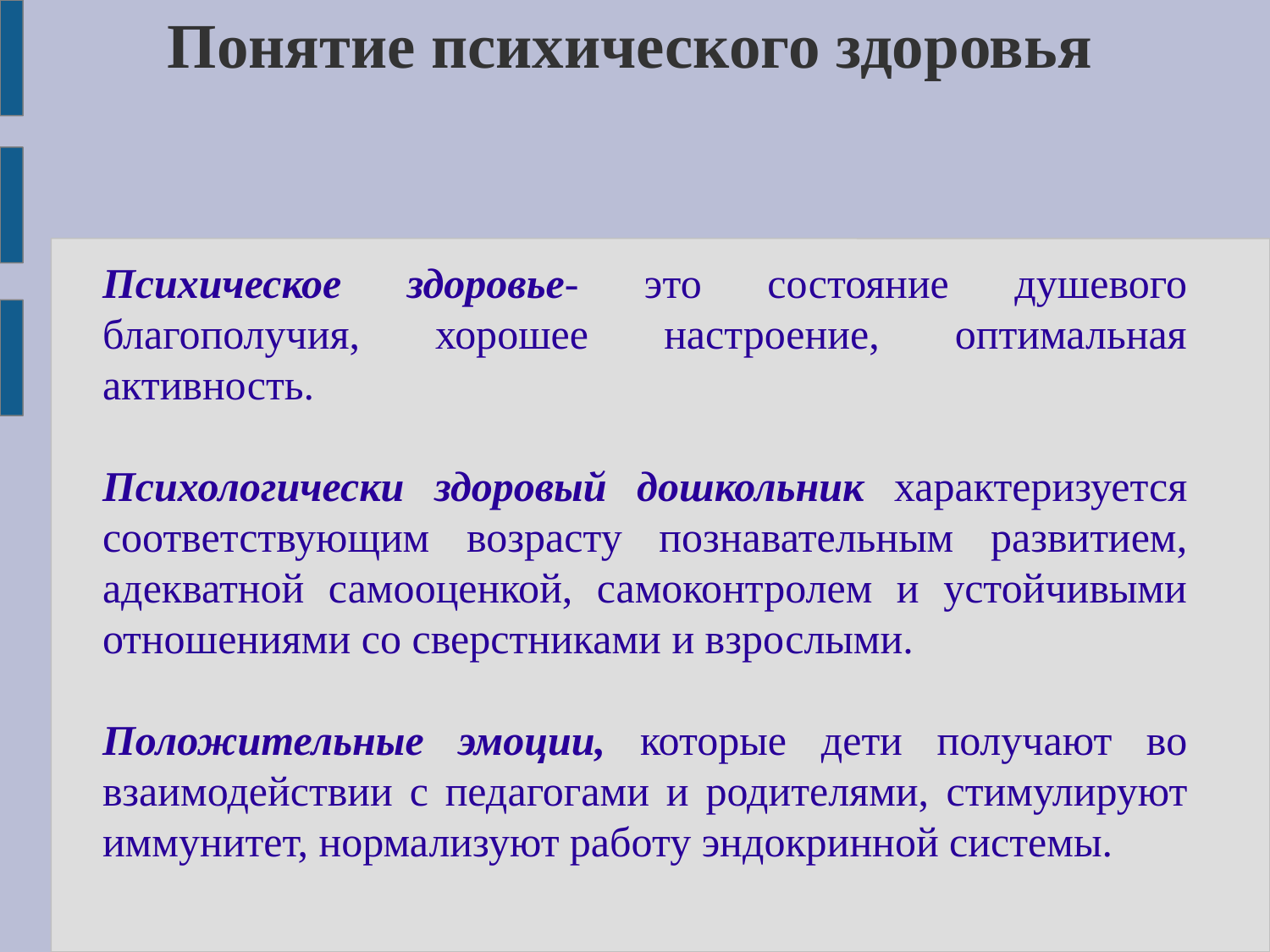

# Понятие психического здоровья
Психическое здоровье- это состояние душевого благополучия, хорошее настроение, оптимальная активность.

Психологически здоровый дошкольник характеризуется соответствующим возрасту познавательным развитием, адекватной самооценкой, самоконтролем и устойчивыми отношениями со сверстниками и взрослыми.

Положительные эмоции, которые дети получают во взаимодействии с педагогами и родителями, стимулируют иммунитет, нормализуют работу эндокринной системы.